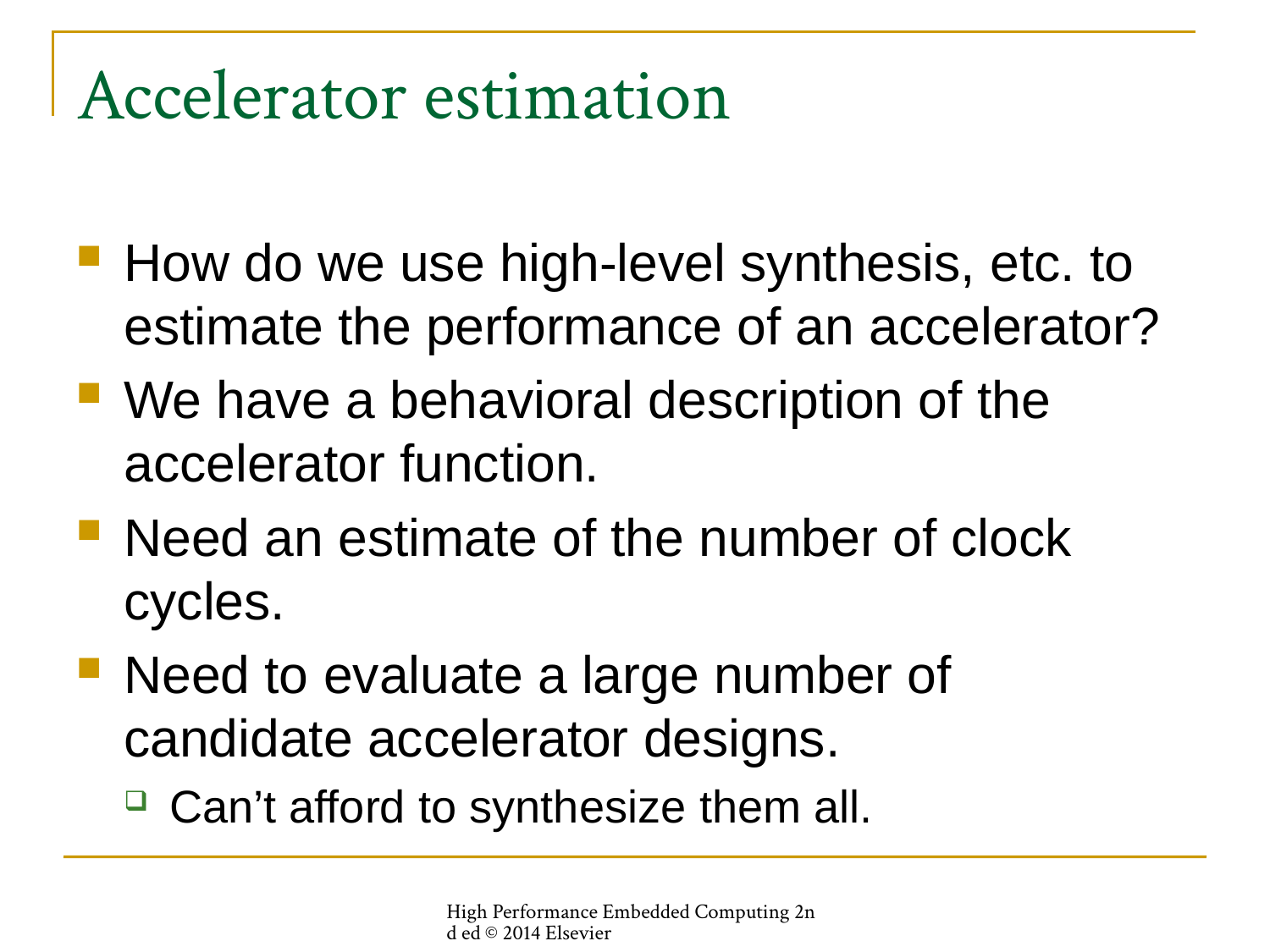

# Accelerator estimation
How do we use high-level synthesis, etc. to estimate the performance of an accelerator?
We have a behavioral description of the accelerator function.
Need an estimate of the number of clock cycles.
Need to evaluate a large number of candidate accelerator designs.
Can’t afford to synthesize them all.
High Performance Embedded Computing 2nd ed © 2014 Elsevier